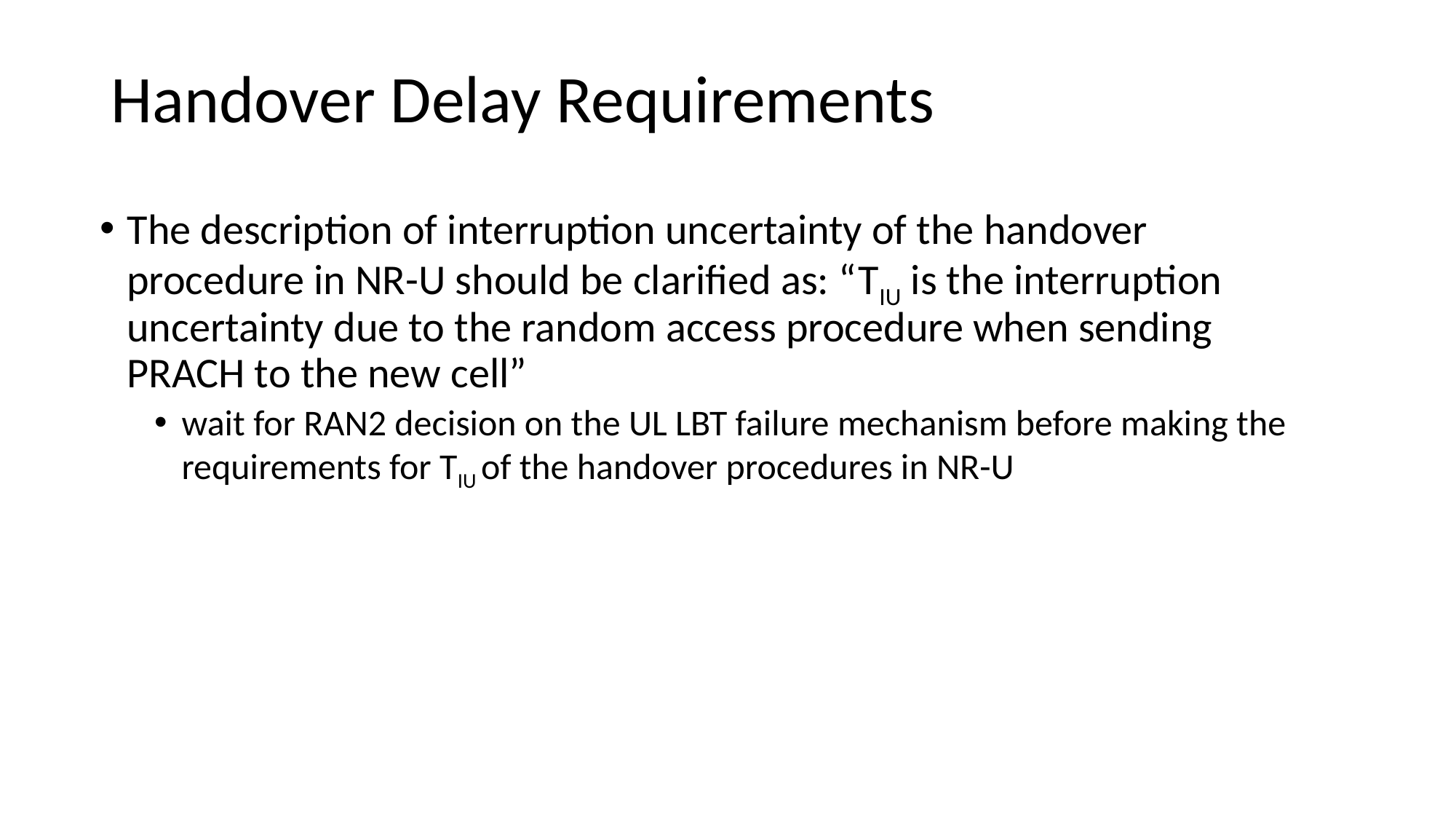

# Handover Delay Requirements
The description of interruption uncertainty of the handover procedure in NR-U should be clarified as: “TIU is the interruption uncertainty due to the random access procedure when sending PRACH to the new cell”
wait for RAN2 decision on the UL LBT failure mechanism before making the requirements for TIU of the handover procedures in NR-U